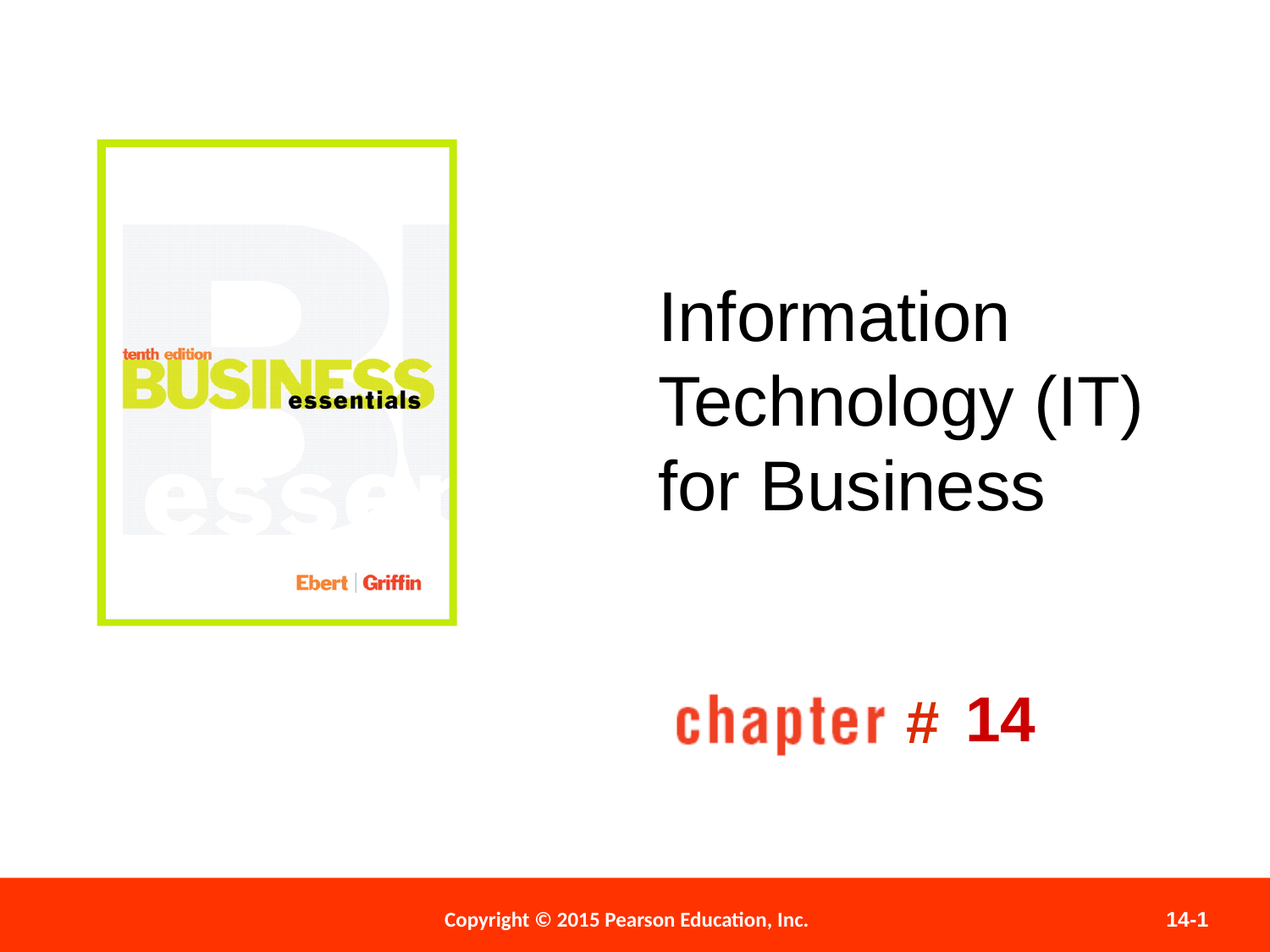

# Information Technology (IT) for Business
14